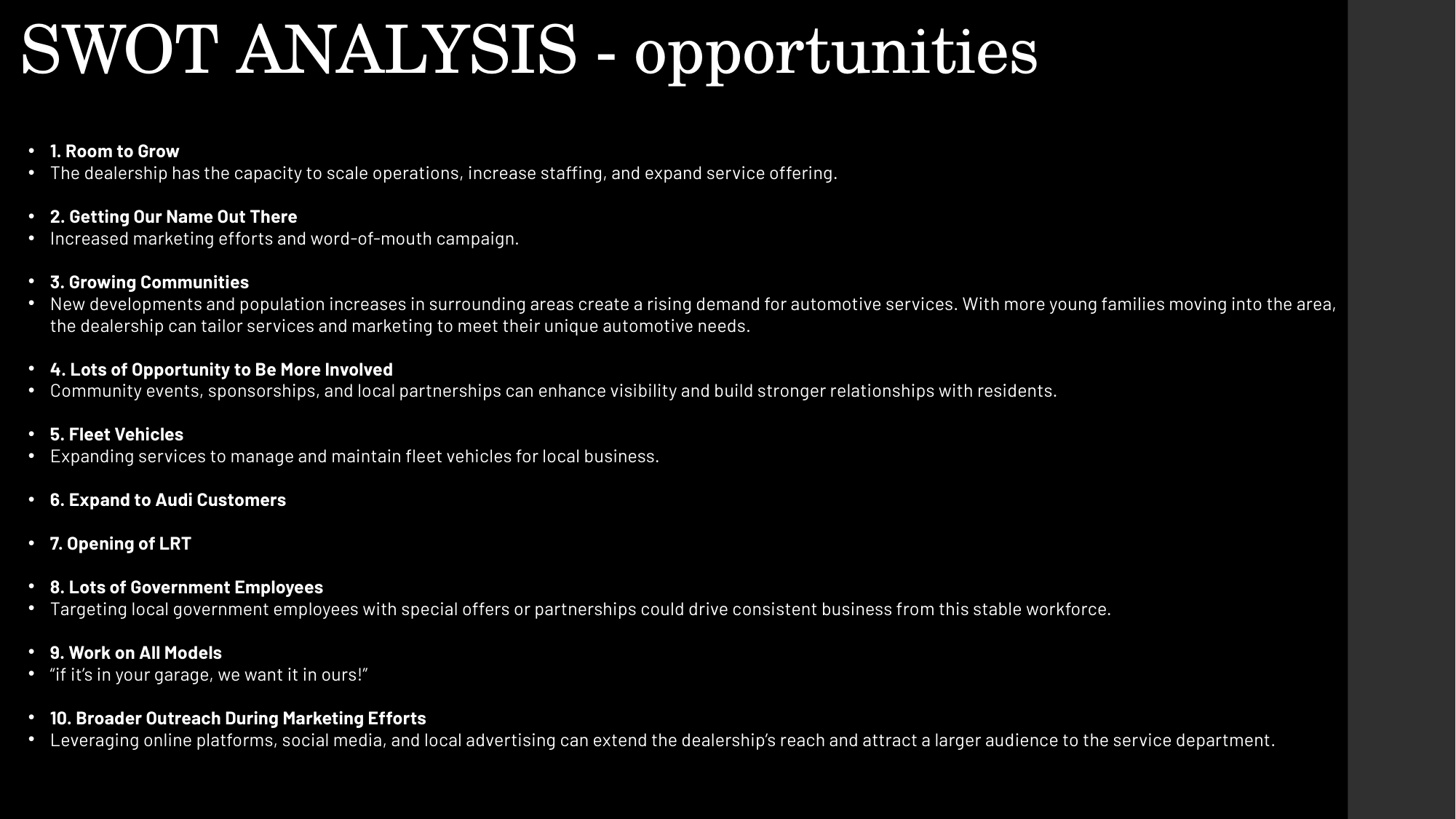

# SWOT ANALYSIS - opportunities
1. Room to Grow
The dealership has the capacity to scale operations, increase staffing, and expand service offering.

2. Getting Our Name Out There
Increased marketing efforts and word-of-mouth campaign.

3. Growing Communities
New developments and population increases in surrounding areas create a rising demand for automotive services. With more young families moving into the area, the dealership can tailor services and marketing to meet their unique automotive needs.

4. Lots of Opportunity to Be More Involved
Community events, sponsorships, and local partnerships can enhance visibility and build stronger relationships with residents.

5. Fleet Vehicles
Expanding services to manage and maintain fleet vehicles for local business.

6. Expand to Audi Customers

7. Opening of LRT

8. Lots of Government Employees
Targeting local government employees with special offers or partnerships could drive consistent business from this stable workforce.

9. Work on All Models
“if it’s in your garage, we want it in ours!”

10. Broader Outreach During Marketing Efforts
Leveraging online platforms, social media, and local advertising can extend the dealership’s reach and attract a larger audience to the service department.